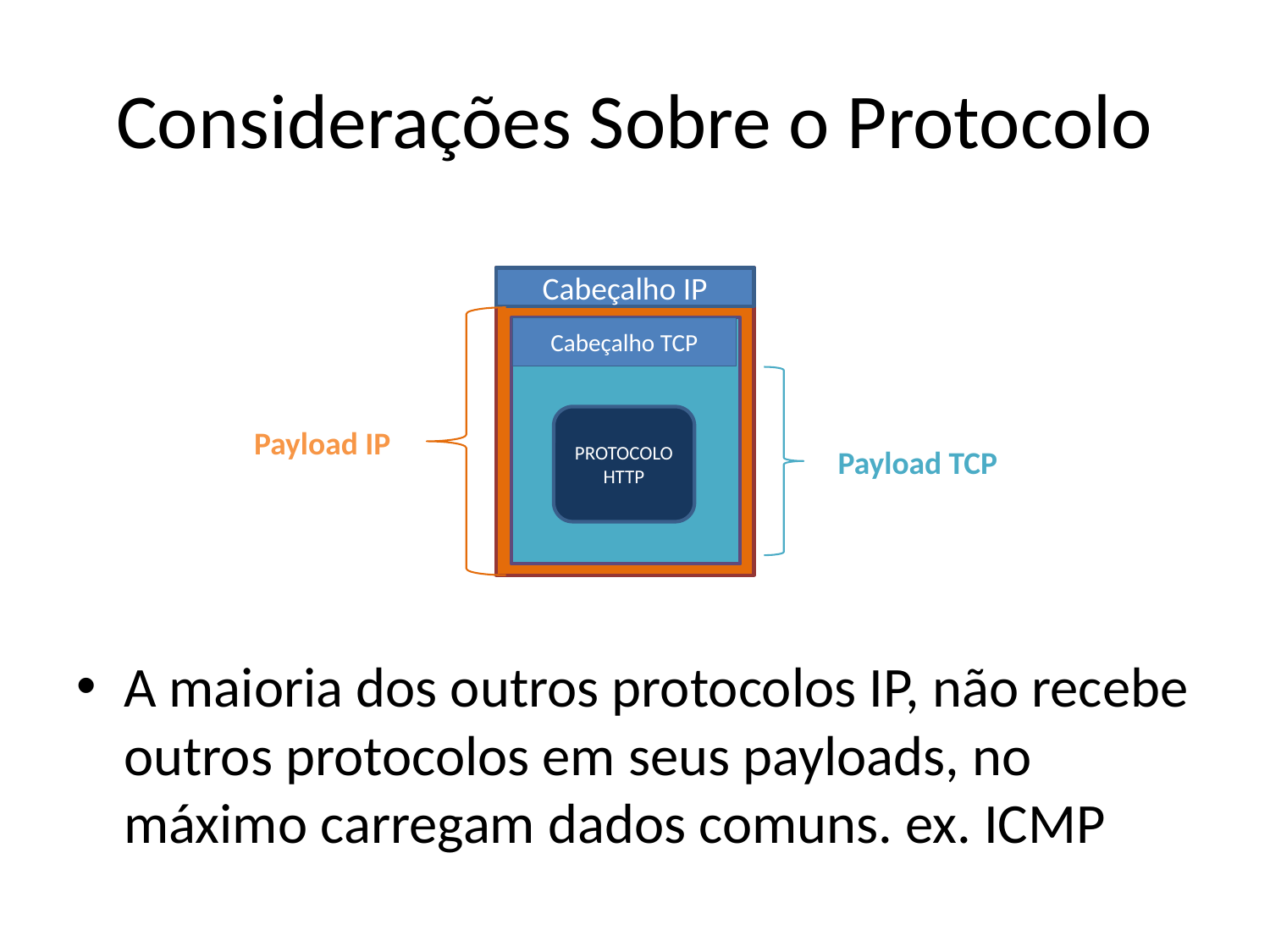

# Considerações Sobre o Protocolo

Cabeçalho IP

Cabeçalho TCP

PROTOCOLO
HTTP
Payload IP
Payload TCP
A maioria dos outros protocolos IP, não recebe outros protocolos em seus payloads, no máximo carregam dados comuns. ex. ICMP